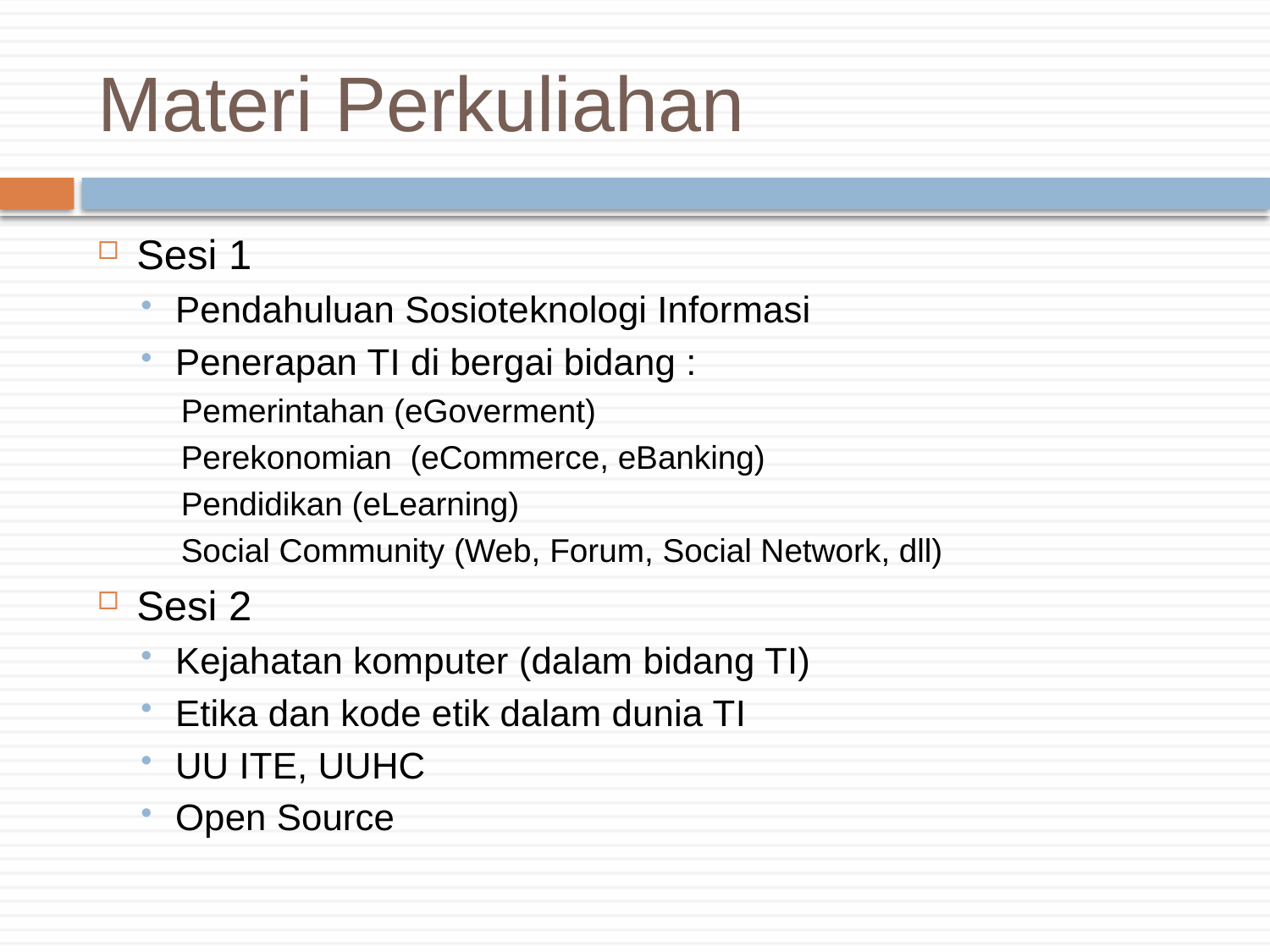

# Materi Perkuliahan
Sesi 1
Pendahuluan Sosioteknologi Informasi
Penerapan TI di bergai bidang :
Pemerintahan (eGoverment)
Perekonomian  (eCommerce, eBanking)
Pendidikan (eLearning)
Social Community (Web, Forum, Social Network, dll)
Sesi 2
Kejahatan komputer (dalam bidang TI)
Etika dan kode etik dalam dunia TI
UU ITE, UUHC
Open Source